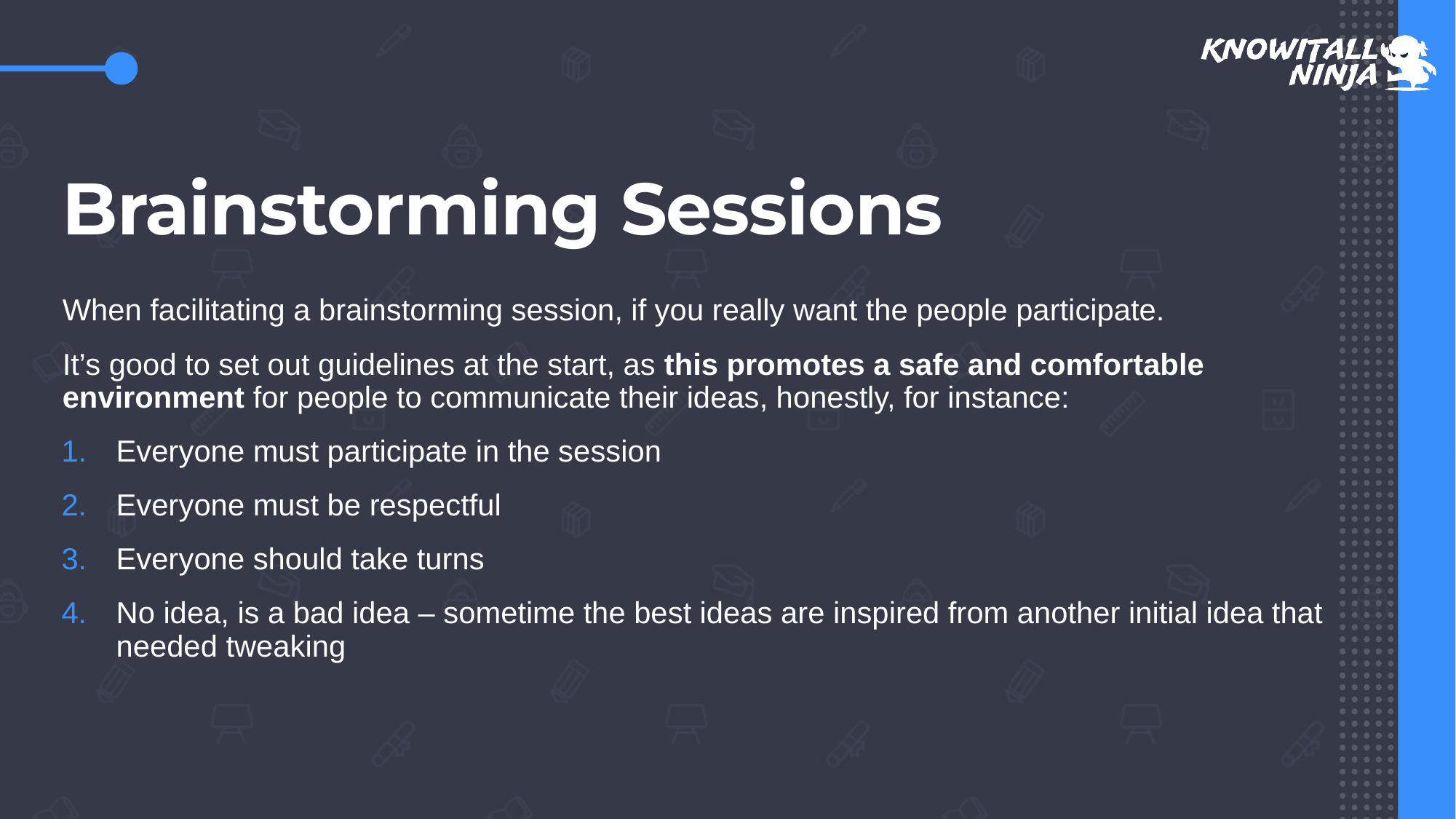

# Brainstorming Sessions
When facilitating a brainstorming session, if you really want the people participate.
It’s good to set out guidelines at the start, as this promotes a safe and comfortable environment for people to communicate their ideas, honestly, for instance:
Everyone must participate in the session
Everyone must be respectful
Everyone should take turns
No idea, is a bad idea – sometime the best ideas are inspired from another initial idea that needed tweaking